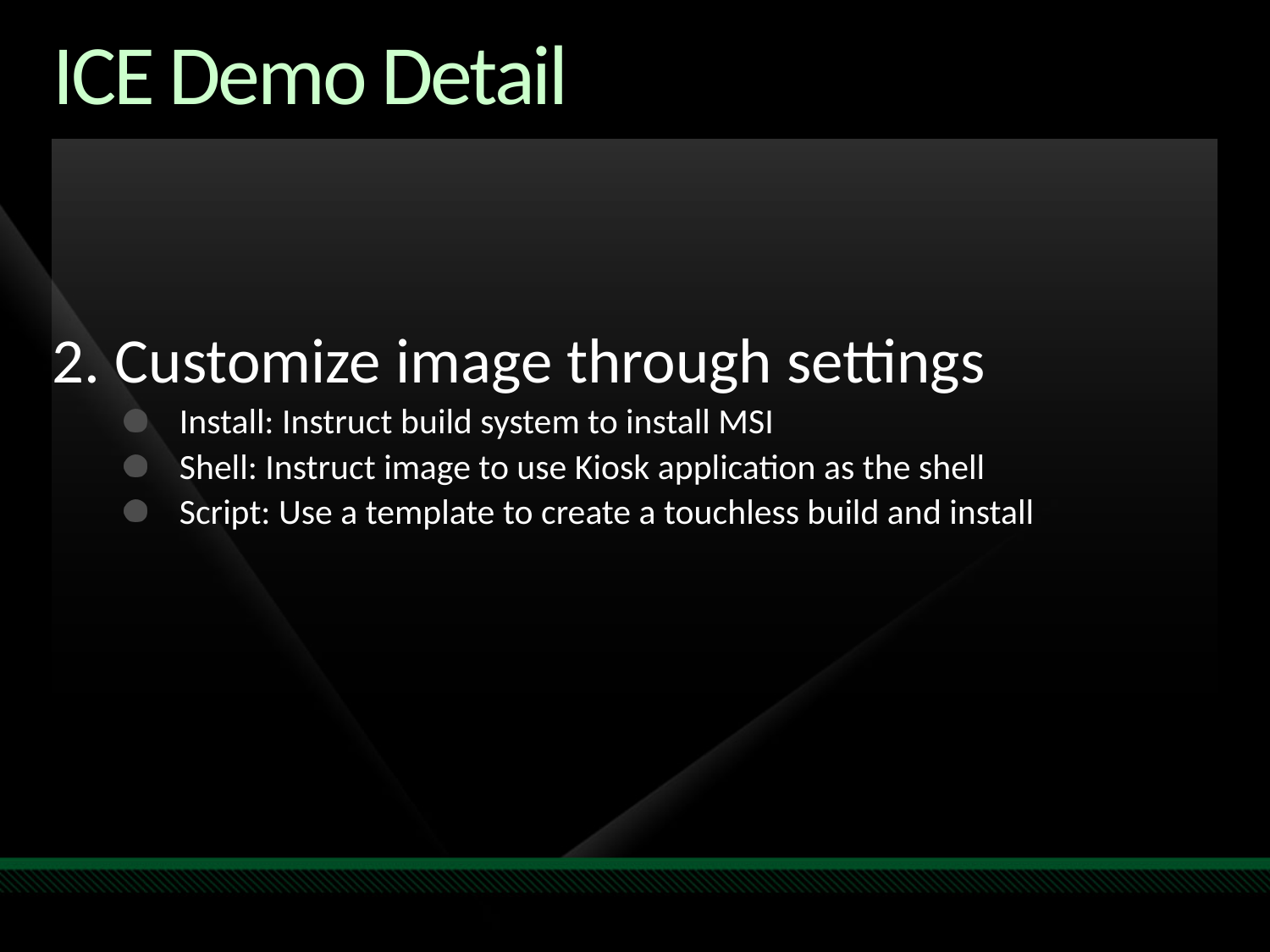

# ICE Demo Detail
2. Customize image through settings
Install: Instruct build system to install MSI
Shell: Instruct image to use Kiosk application as the shell
Script: Use a template to create a touchless build and install